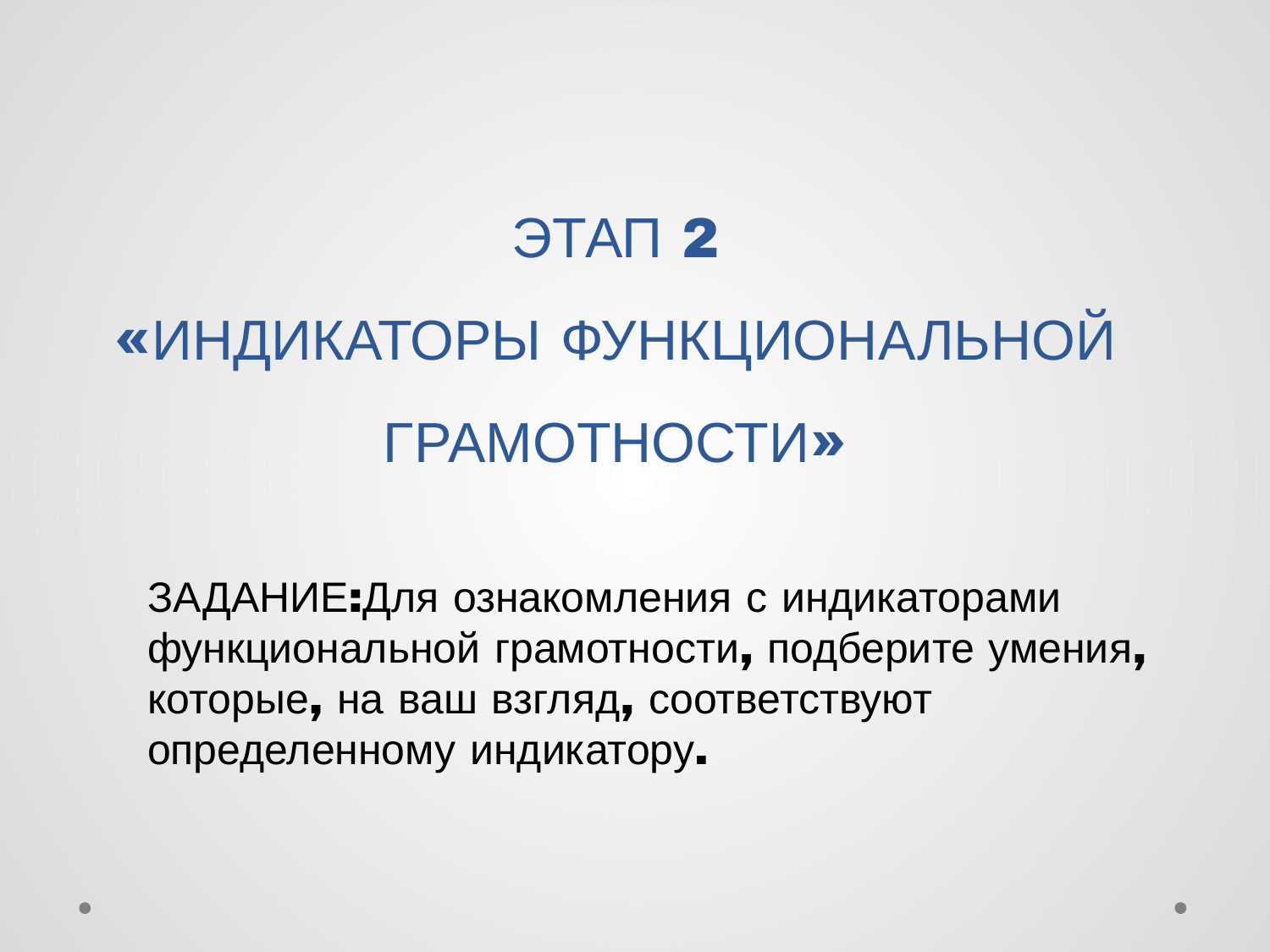

# ЭТАП 2 «ИНДИКАТОРЫ ФУНКЦИОНАЛЬНОЙ ГРАМОТНОСТИ»

ЗАДАНИЕ:Для ознакомления с индикаторами функциональной грамотности, подберите умения, которые, на ваш взгляд, соответствуют определенному индикатору.